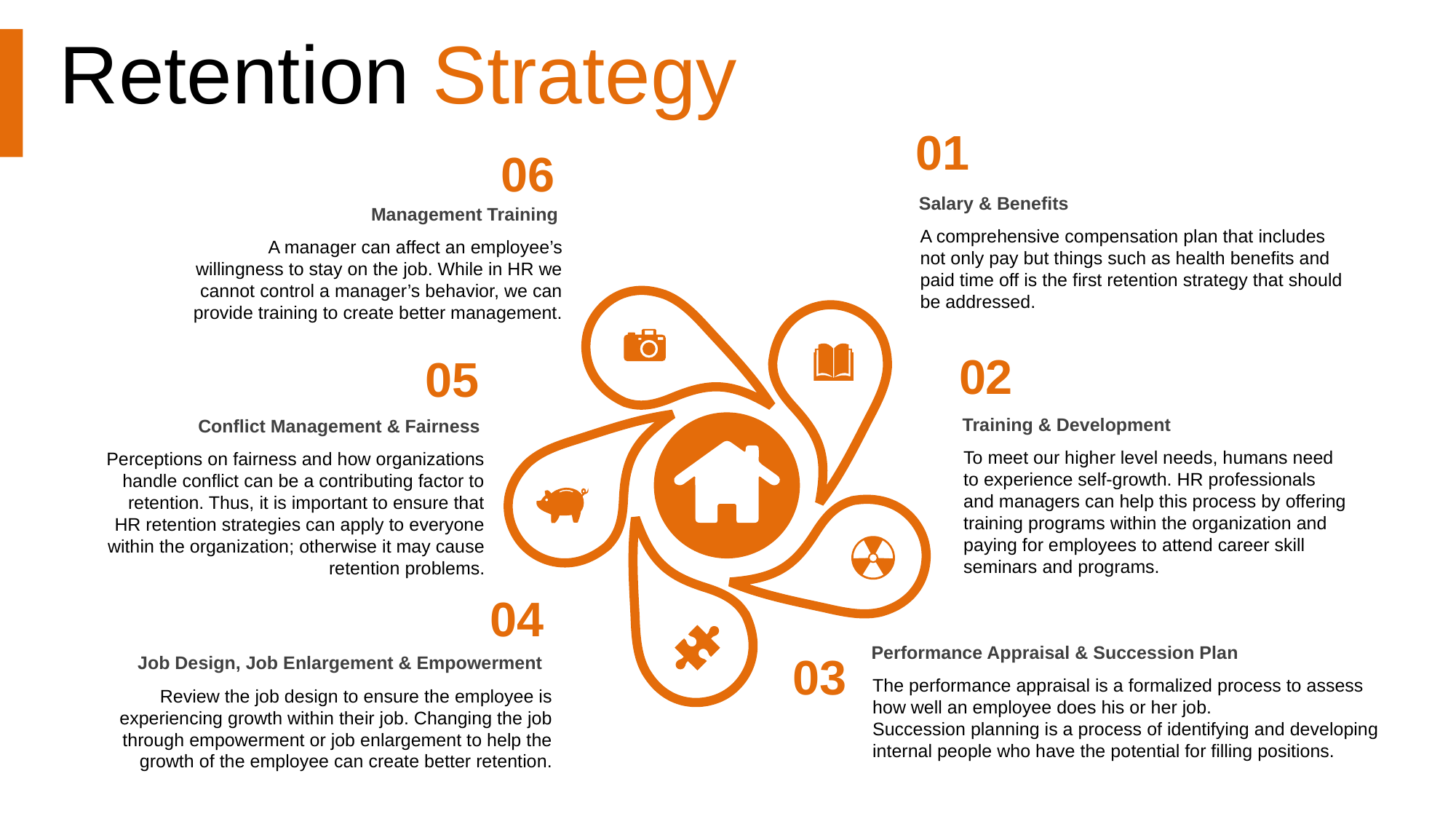

Retention Strategy
01
06
Salary & Benefits
A comprehensive compensation plan that includes not only pay but things such as health benefits and paid time off is the first retention strategy that should be addressed.
Management Training
A manager can affect an employee’s willingness to stay on the job. While in HR we cannot control a manager’s behavior, we can provide training to create better management.

02

05
Training & Development
To meet our higher level needs, humans need to experience self-growth. HR professionals and managers can help this process by offering training programs within the organization and paying for employees to attend career skill seminars and programs.
Conflict Management & Fairness
Perceptions on fairness and how organizations handle conflict can be a contributing factor to retention. Thus, it is important to ensure that HR retention strategies can apply to everyone within the organization; otherwise it may cause retention problems.

04

Performance Appraisal & Succession Plan
The performance appraisal is a formalized process to assess how well an employee does his or her job.
Succession planning is a process of identifying and developing internal people who have the potential for filling positions.
03
Job Design, Job Enlargement & Empowerment
Review the job design to ensure the employee is experiencing growth within their job. Changing the job through empowerment or job enlargement to help the growth of the employee can create better retention.